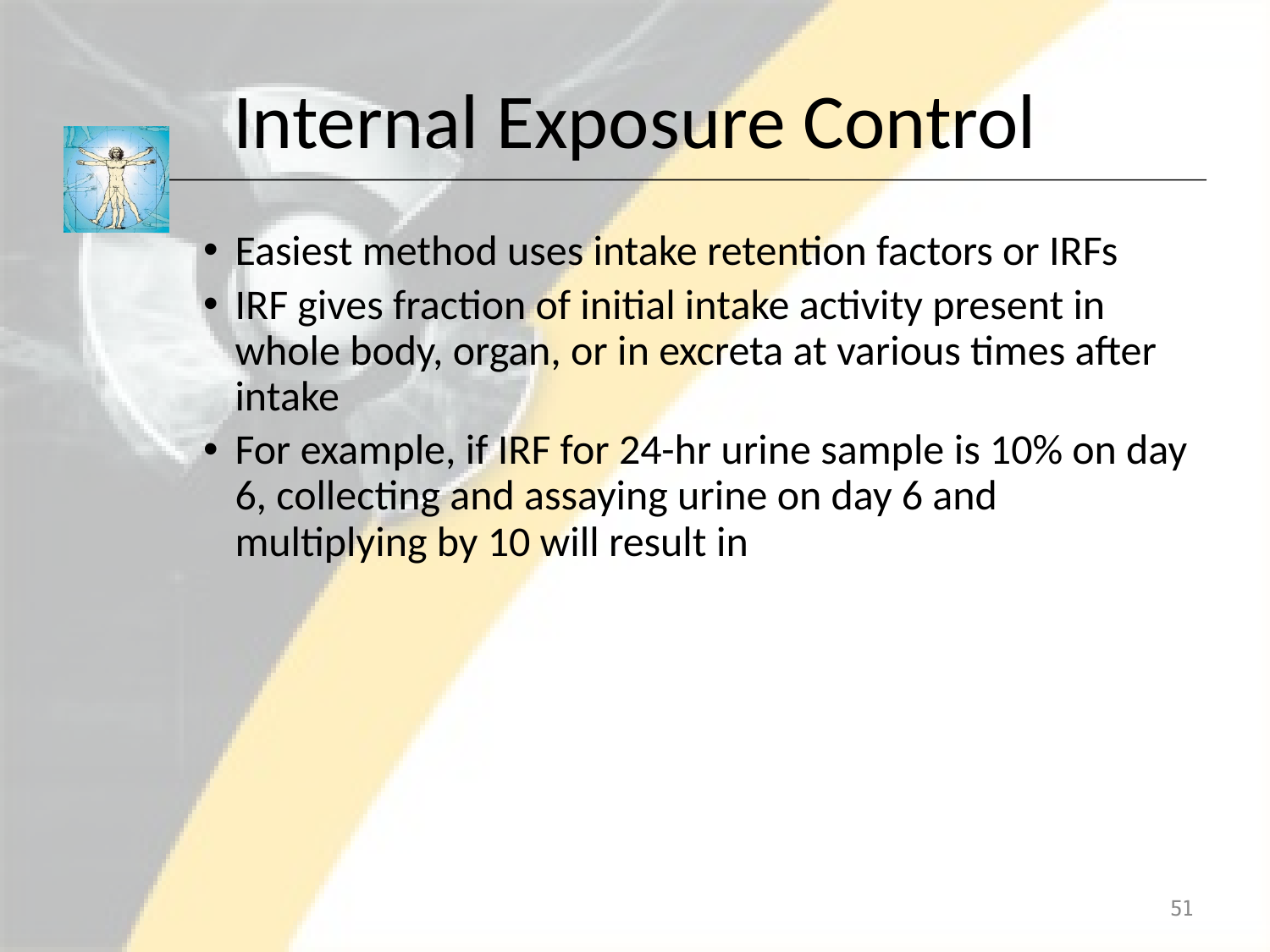

# Internal Exposure Control
Easiest method uses intake retention factors or IRFs
IRF gives fraction of initial intake activity present in whole body, organ, or in excreta at various times after intake
For example, if IRF for 24-hr urine sample is 10% on day 6, collecting and assaying urine on day 6 and multiplying by 10 will result in
51